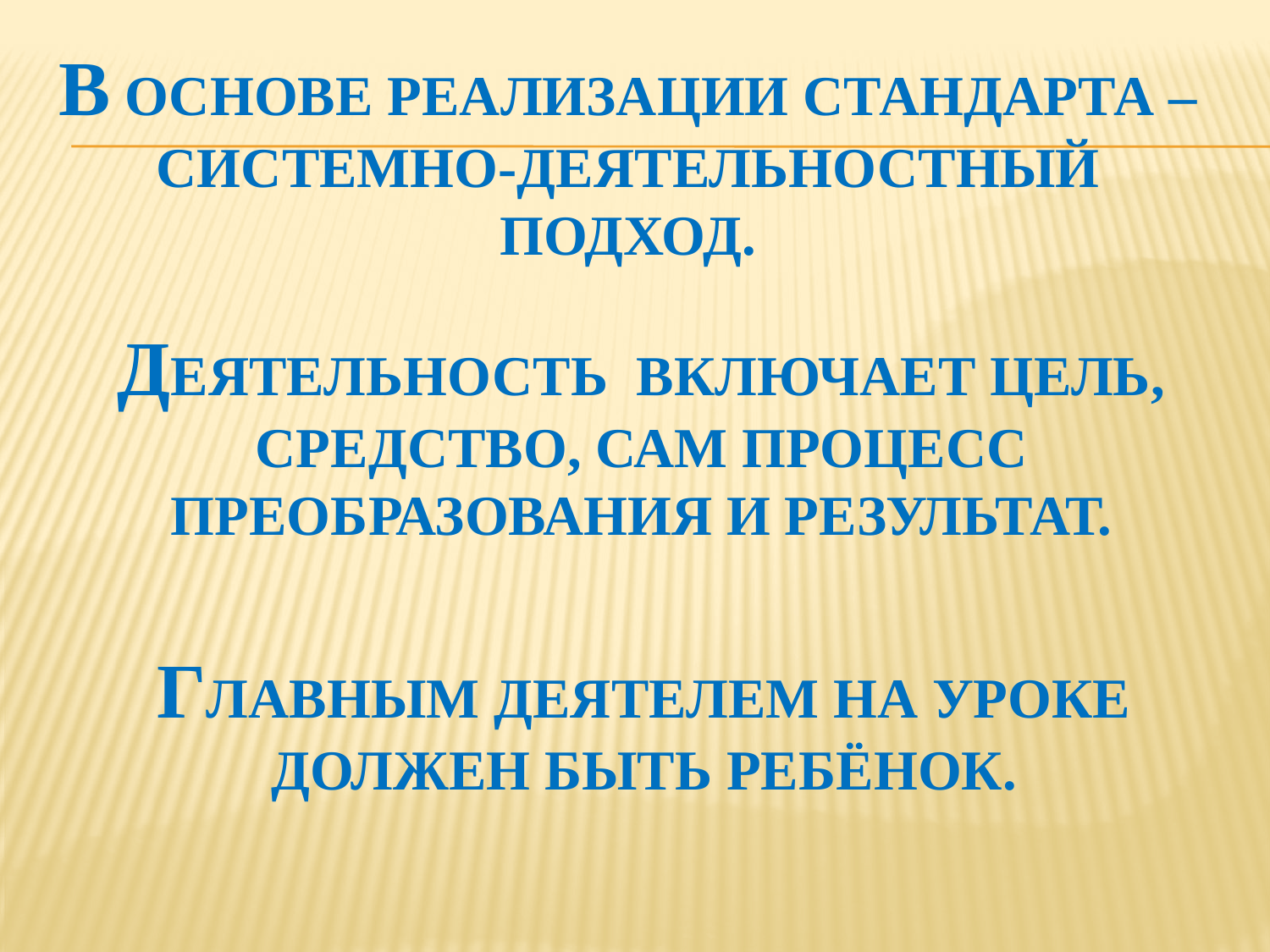

# В основе реализации стандарта – системно-деятельностный подход.
Деятельность  включает цель, средство, сам процесс преобразования и результат.
Главным деятелем на уроке должен быть ребёнок.